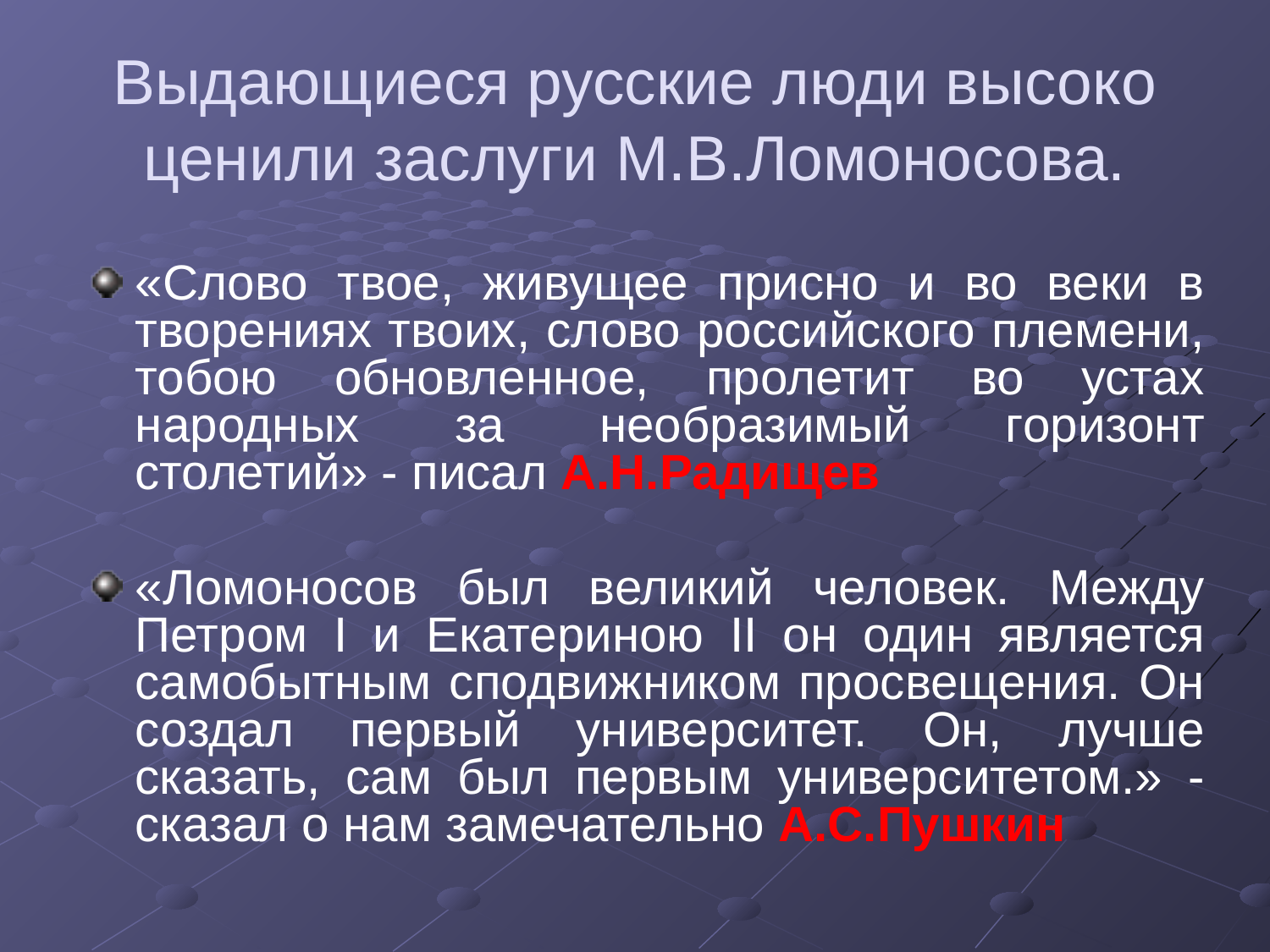

# Выдающиеся русские люди высоко ценили заслуги М.В.Ломоносова.
«Слово твое, живущее присно и во веки в творениях твоих, слово российского племени, тобою обновленное, пролетит во устах народных за необразимый горизонт столетий» - писал А.Н.Радищев

«Ломоносов был великий человек. Между Петром I и Екатериною II он один является самобытным сподвижником просвещения. Он создал первый университет. Он, лучше сказать, сам был первым университетом.» - сказал о нам замечательно А.С.Пушкин